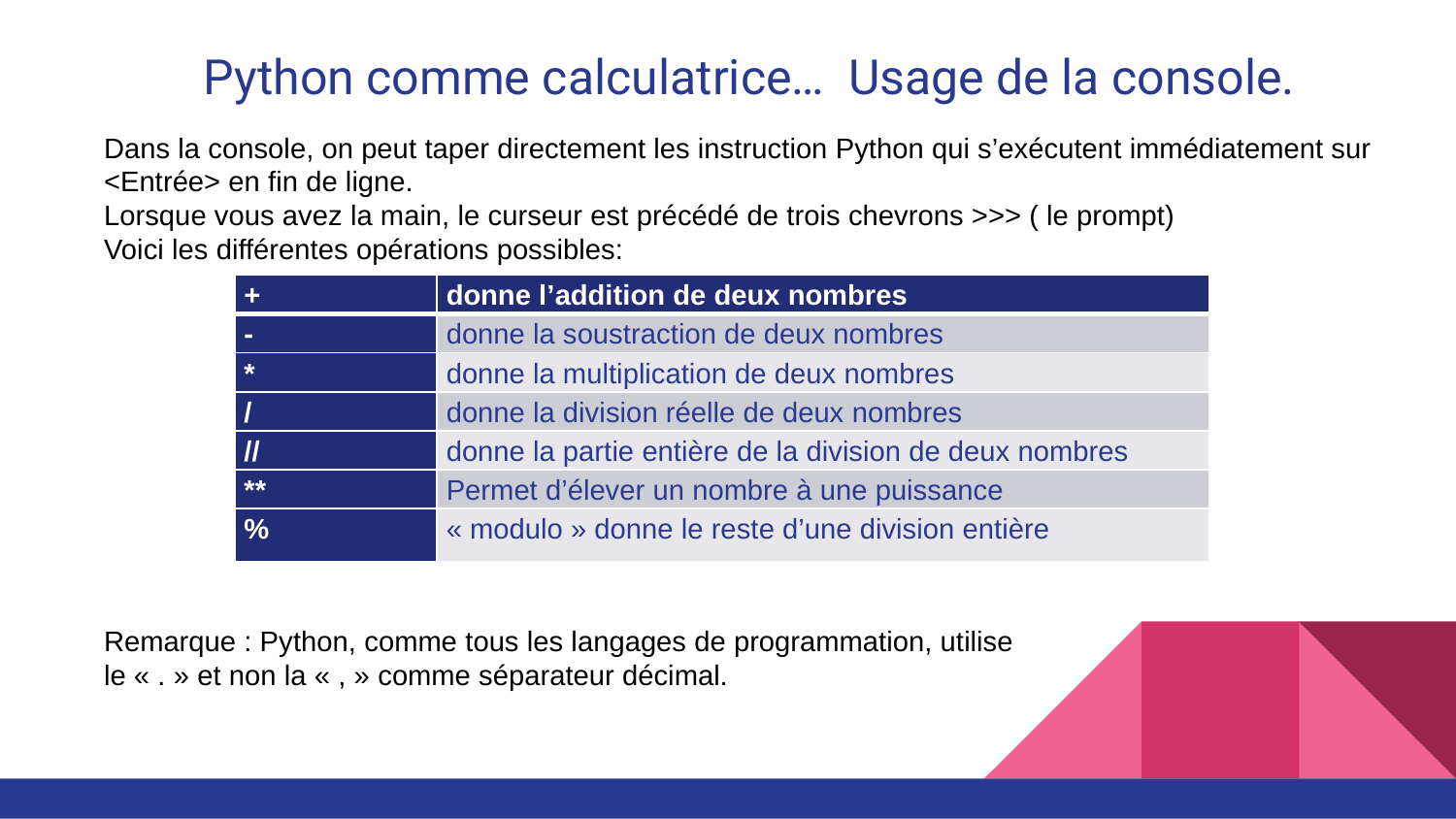

# Python comme calculatrice…  Usage de la console.
Dans la console, on peut taper directement les instruction Python qui s’exécutent immédiatement sur <Entrée> en fin de ligne.
Lorsque vous avez la main, le curseur est précédé de trois chevrons >>> ( le prompt)
Voici les différentes opérations possibles:
| + | donne l’addition de deux nombres |
| --- | --- |
| - | donne la soustraction de deux nombres |
| \* | donne la multiplication de deux nombres |
| / | donne la division réelle de deux nombres |
| // | donne la partie entière de la division de deux nombres |
| \*\* | Permet d’élever un nombre à une puissance |
| % | « modulo » donne le reste d’une division entière |
Remarque : Python, comme tous les langages de programmation, utilise le « . » et non la « , » comme séparateur décimal.